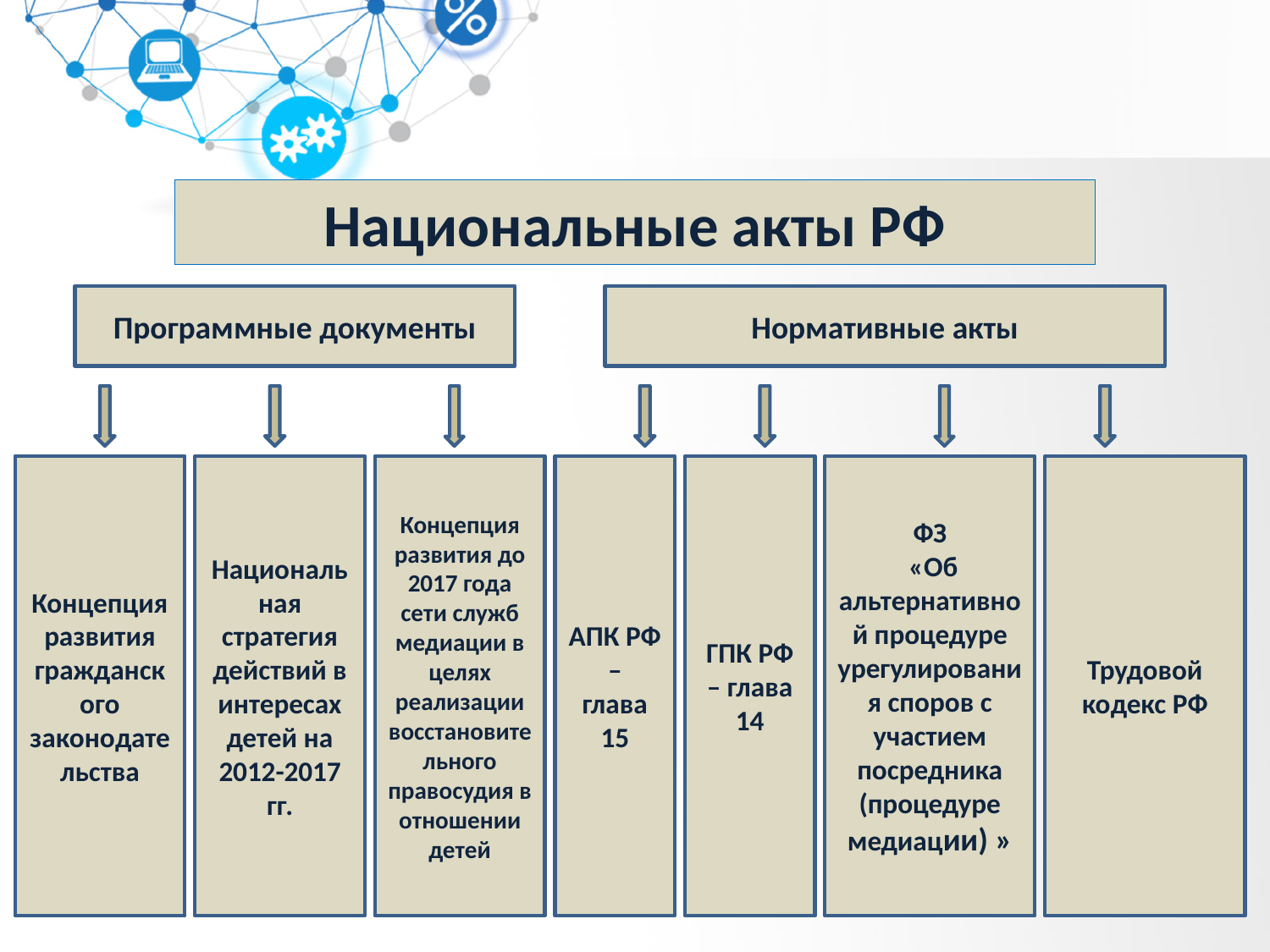

# Национальные акты РФ
Программные документы
Нормативные акты

Концепция развития гражданского законодательства
Национальная стратегия действий в интересах детей на 2012-2017 гг.
Концепция развития до 2017 года сети служб медиации в целях реализации восстановительного правосудия в отношении детей
АПК РФ –
глава 15
ГПК РФ – глава 14
ФЗ
 «Об альтернативной процедуре урегулирования споров с участием посредника (процедуре медиации) »
Трудовой кодекс РФ